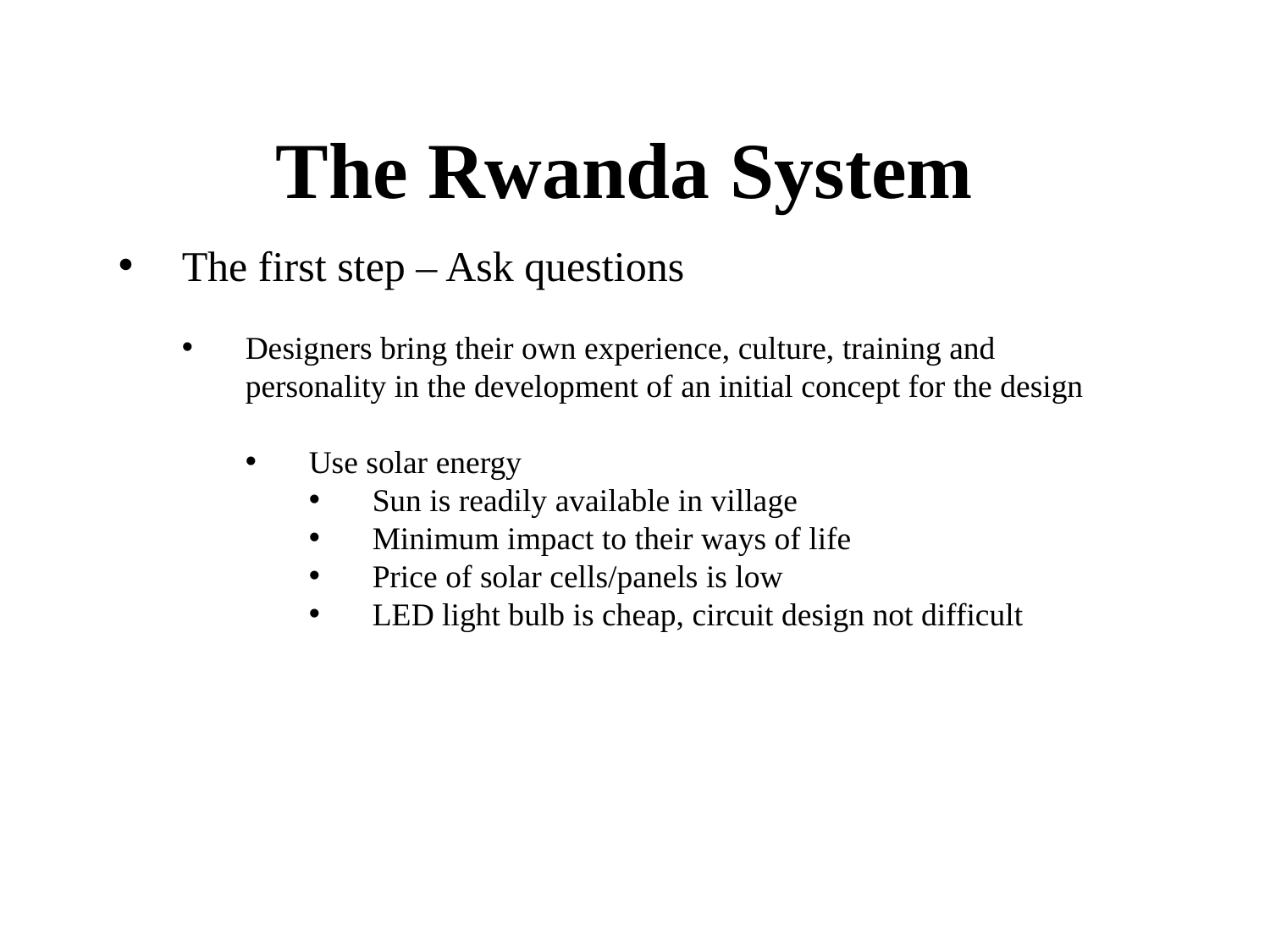

# The Rwanda System
The first step – Ask questions

Designers bring their own experience, culture, training and personality in the development of an initial concept for the design

Use solar energy
Sun is readily available in village
Minimum impact to their ways of life
Price of solar cells/panels is low
LED light bulb is cheap, circuit design not difficult